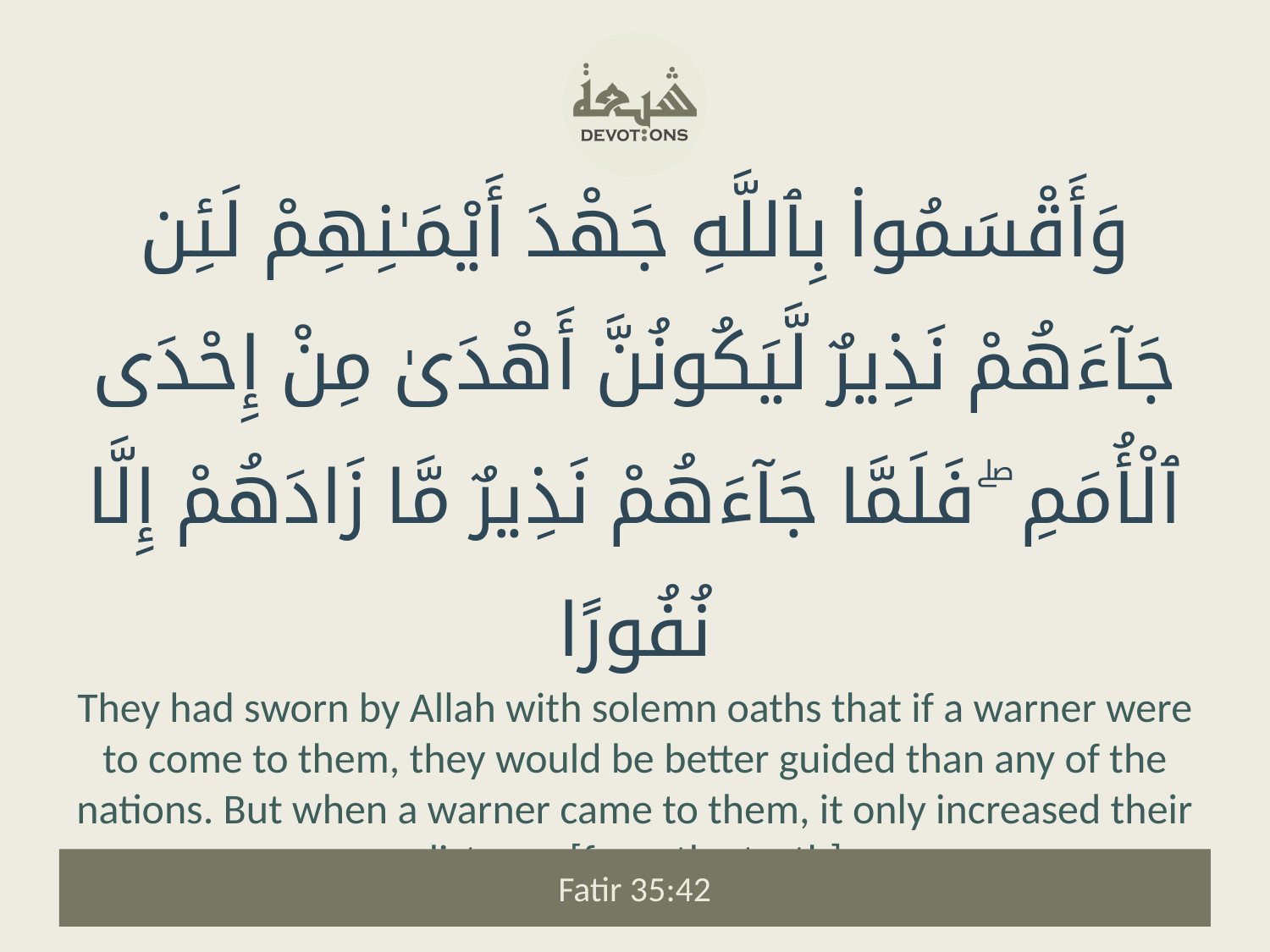

وَأَقْسَمُوا۟ بِٱللَّهِ جَهْدَ أَيْمَـٰنِهِمْ لَئِن جَآءَهُمْ نَذِيرٌ لَّيَكُونُنَّ أَهْدَىٰ مِنْ إِحْدَى ٱلْأُمَمِ ۖ فَلَمَّا جَآءَهُمْ نَذِيرٌ مَّا زَادَهُمْ إِلَّا نُفُورًا
They had sworn by Allah with solemn oaths that if a warner were to come to them, they would be better guided than any of the nations. But when a warner came to them, it only increased their distance [from the truth],
Fatir 35:42